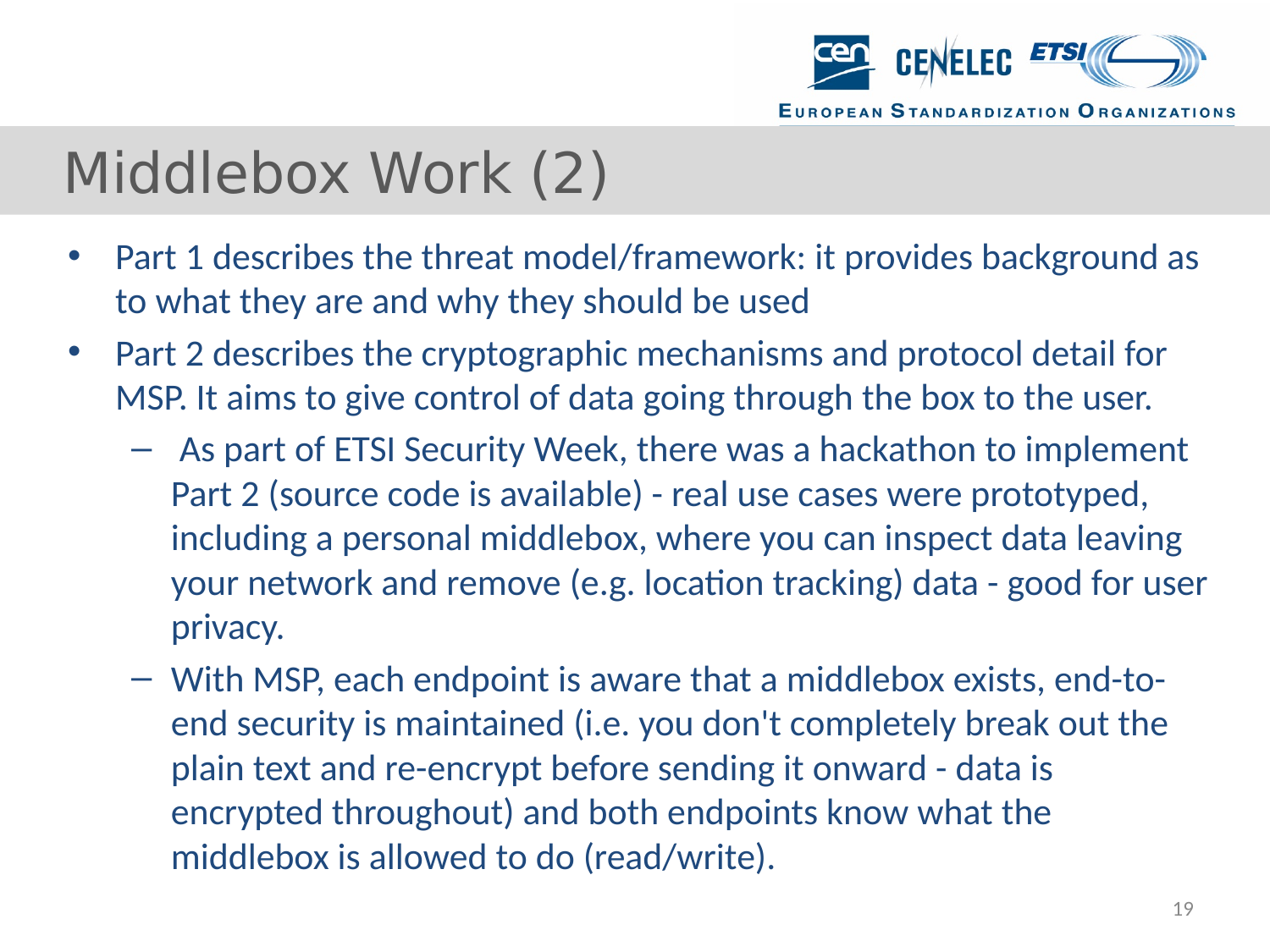

# Middlebox Work (2)
Part 1 describes the threat model/framework: it provides background as to what they are and why they should be used
Part 2 describes the cryptographic mechanisms and protocol detail for MSP. It aims to give control of data going through the box to the user.
 As part of ETSI Security Week, there was a hackathon to implement Part 2 (source code is available) - real use cases were prototyped, including a personal middlebox, where you can inspect data leaving your network and remove (e.g. location tracking) data - good for user privacy.
With MSP, each endpoint is aware that a middlebox exists, end-to-end security is maintained (i.e. you don't completely break out the plain text and re-encrypt before sending it onward - data is encrypted throughout) and both endpoints know what the middlebox is allowed to do (read/write).
19